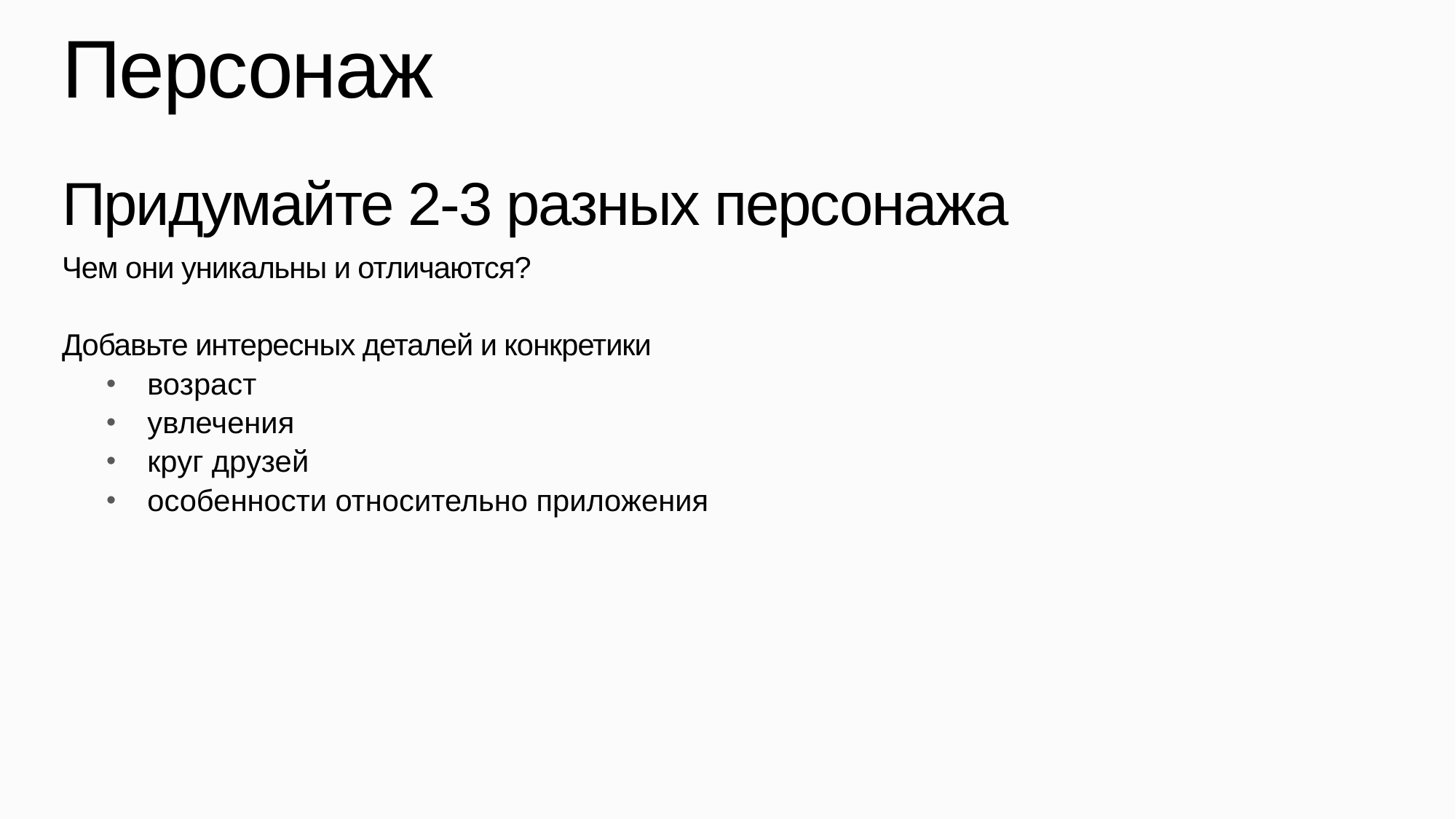

# Персонаж
Придумайте 2-3 разных персонажа
Чем они уникальны и отличаются?

Добавьте интересных деталей и конкретики
возраст
увлечения
круг друзей
особенности относительно приложения